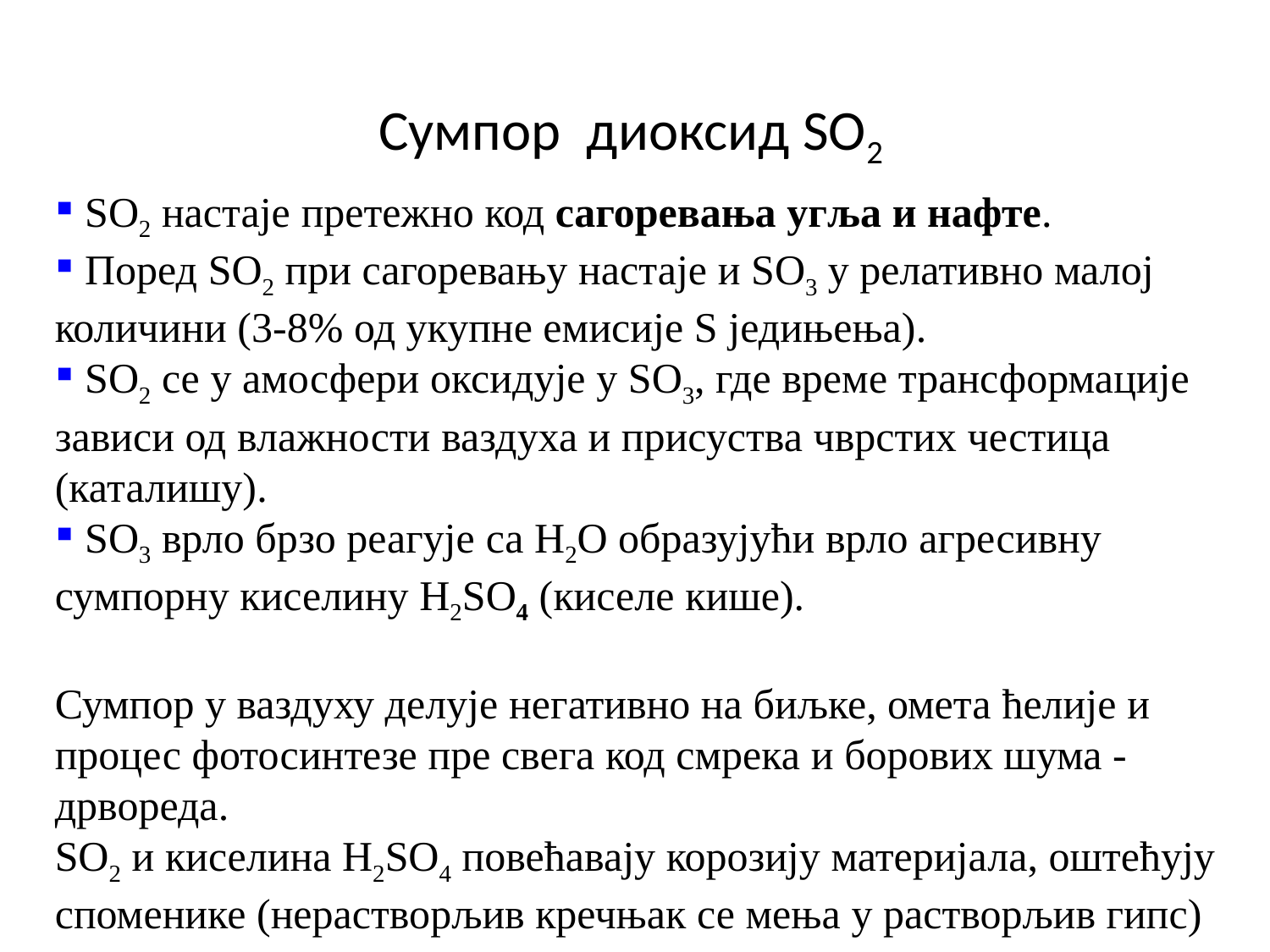

# Сумпор  диoксид SО2
 SО2 настаје претежно код сагоревања угља и нафте.
 Поред SО2 при сагоревању настаје и SО3 у релативно малој    количини (3-8% од укупне емисије S једињења).
 SО2 се у амосфери оксидује у SО3, где време трансформације зависи од влажности ваздуха и присуства чврстих честица (каталишу).
 SО3 врло брзо реагује са H2О образујући врло агресивну сумпорну киселину H2SО4 (киселе кише).

Сумпор у ваздуху делује негативно на биљке, омета ћелије и процес фотосинтезе пре свега код смрека и борових шума - дрвореда.
SО2 и киселина H2SО4 повећавају корозију материјала, оштећују споменике (нерастворљив кречњак се мења у растворљив гипс)